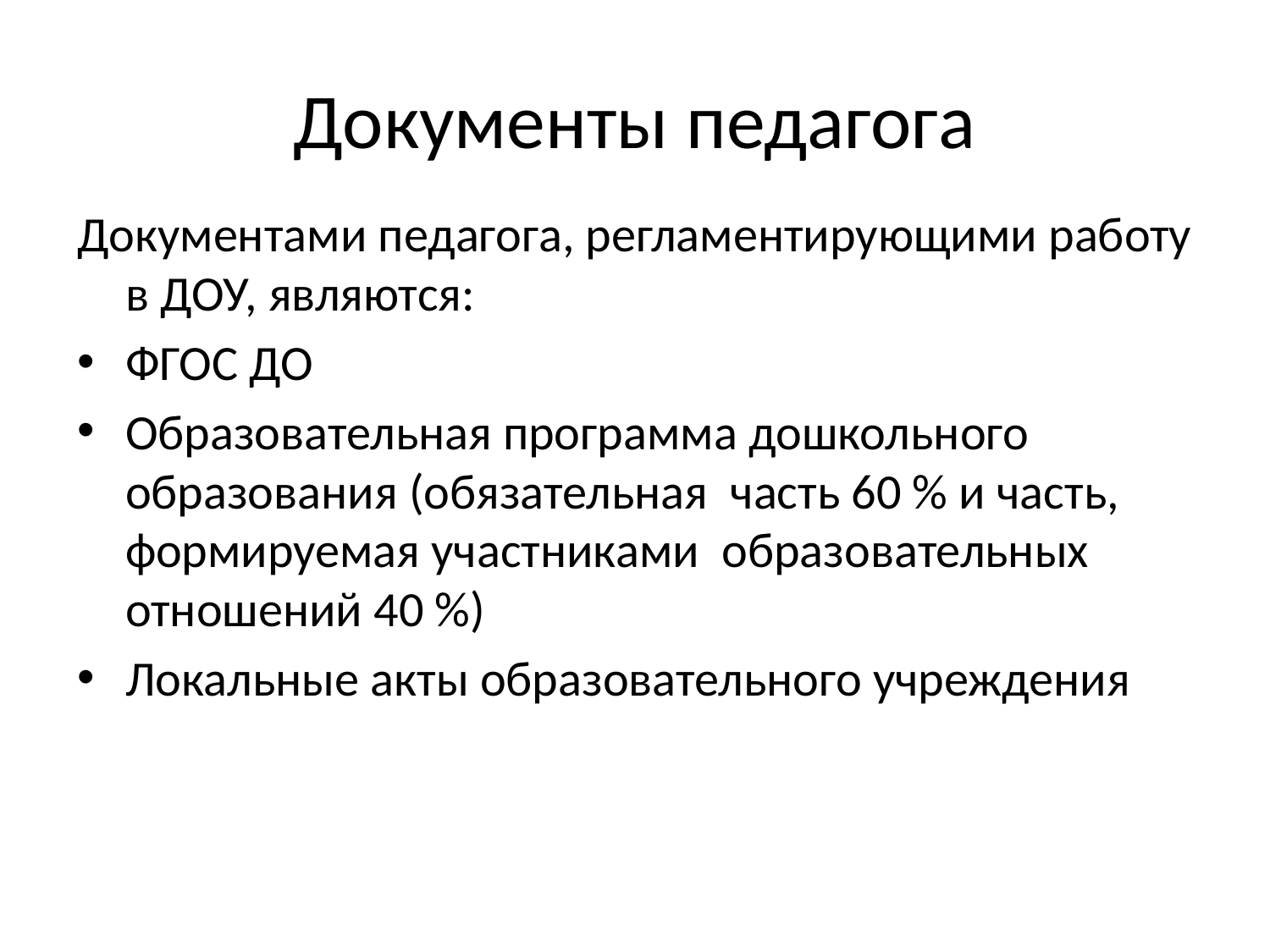

# Документы педагога
Документами педагога, регламентирующими работу в ДОУ, являются:
ФГОС ДО
Образовательная программа дошкольного образования (обязательная  часть 60 % и часть, формируемая участниками  образовательных отношений 40 %)
Локальные акты образовательного учреждения